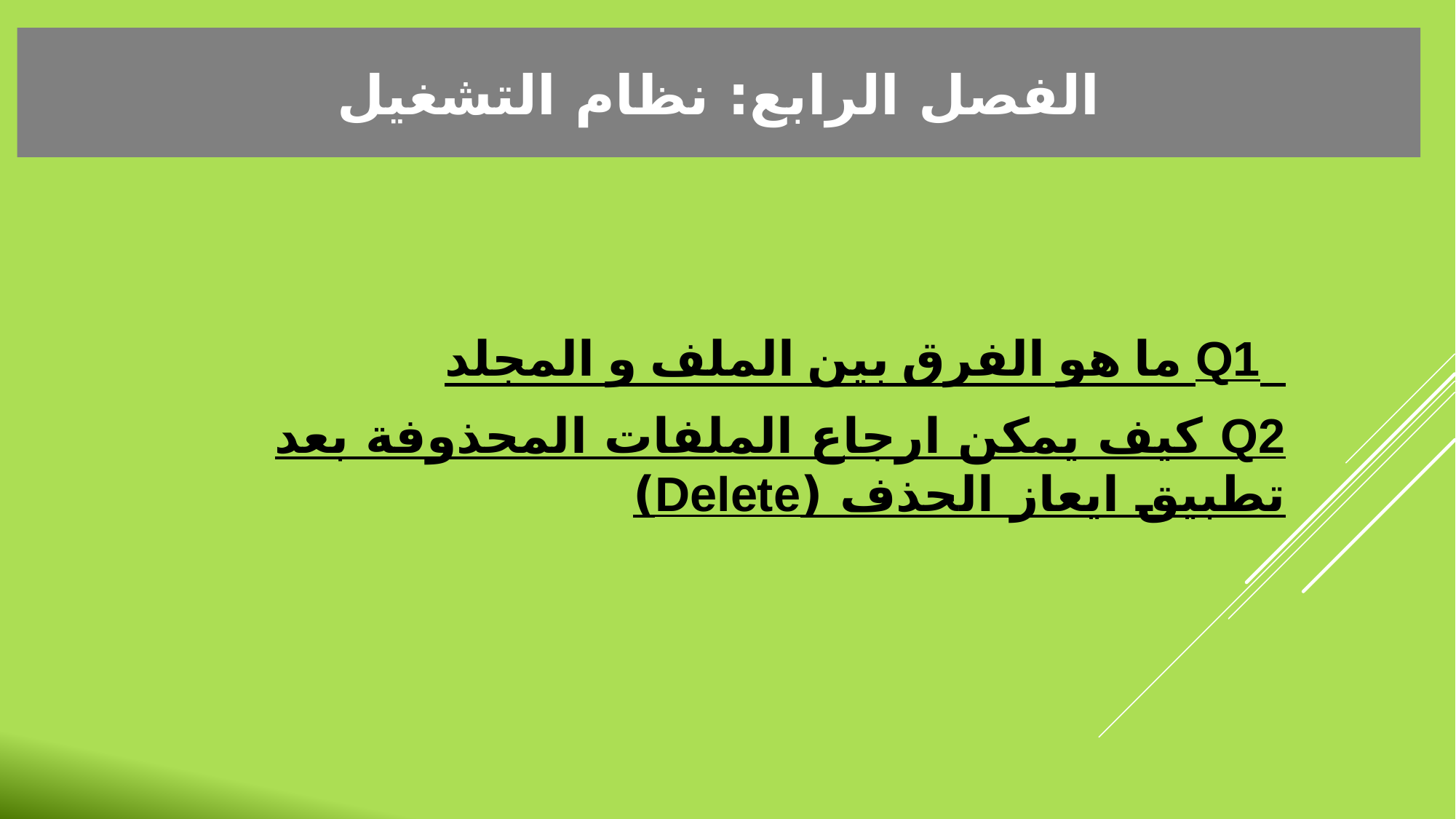

الفصل الرابع: نظام التشغيل
  Q1 ما هو الفرق بين الملف و المجلد
Q2 كيف يمكن ارجاع الملفات المحذوفة بعد تطبيق ايعاز الحذف (Delete)